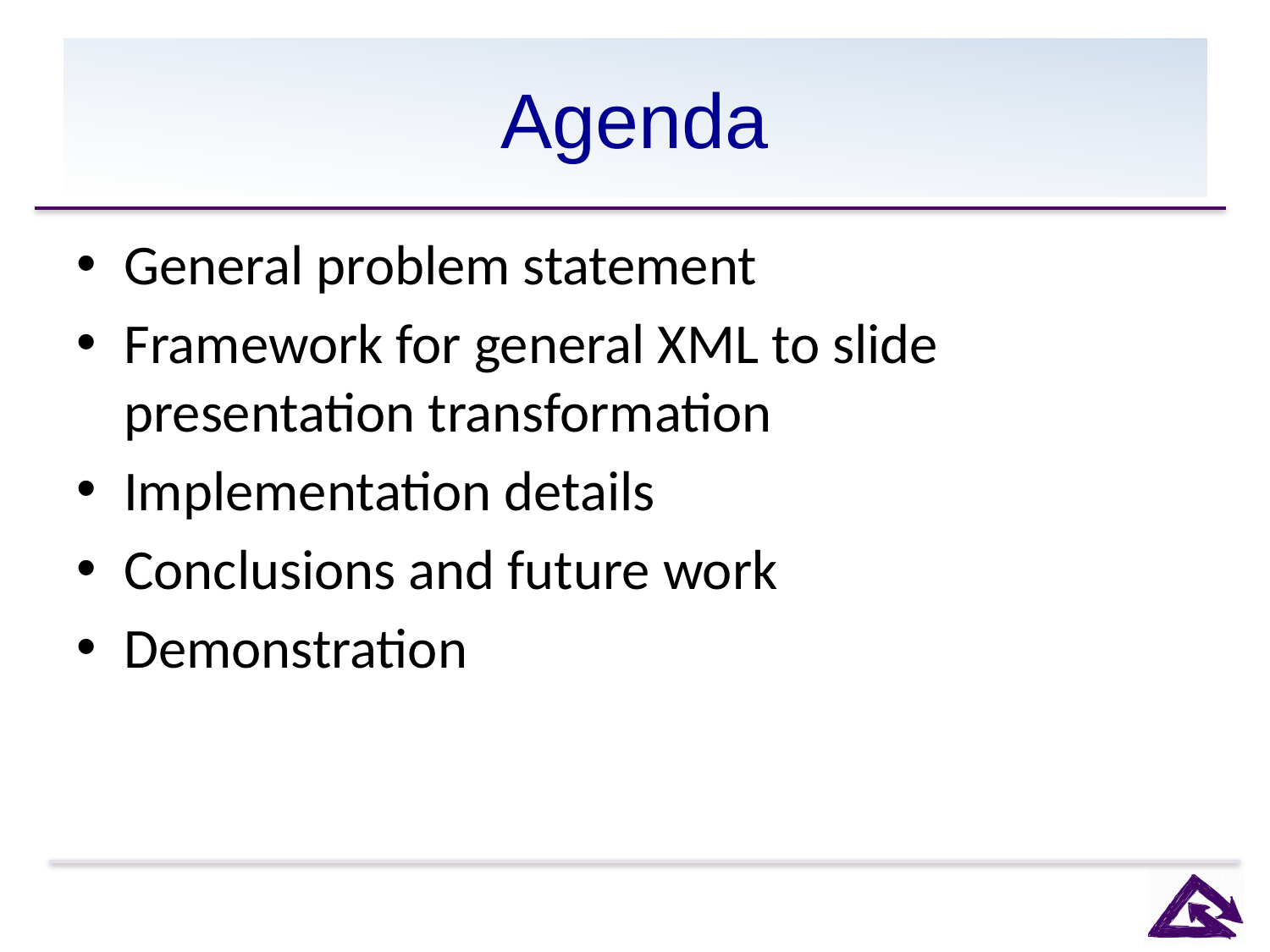

# Agenda
General problem statement
Framework for general XML to slide presentation transformation
Implementation details
Conclusions and future work
Demonstration